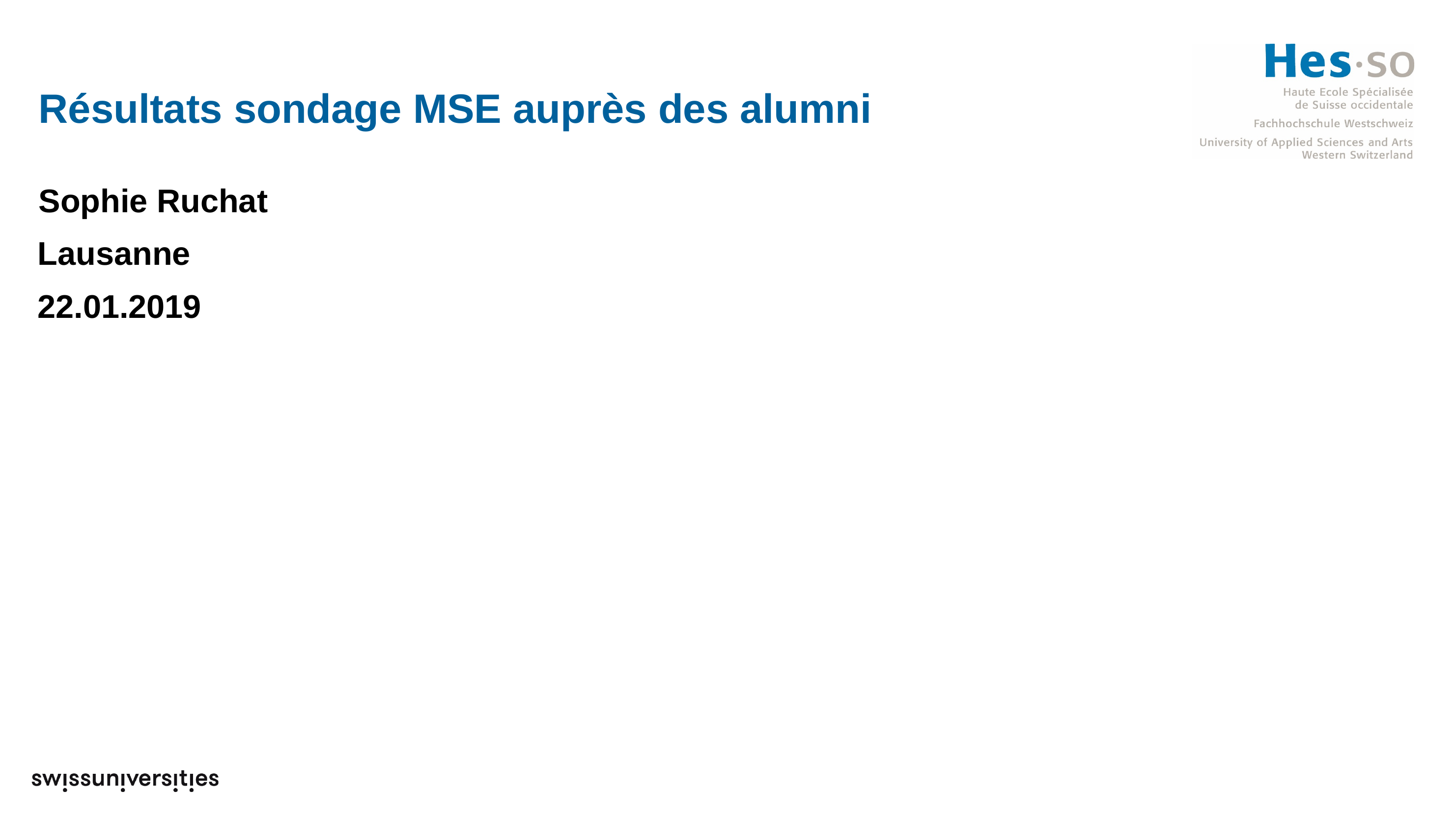

# Résultats sondage MSE auprès des alumni
Sophie Ruchat
Lausanne
22.01.2019